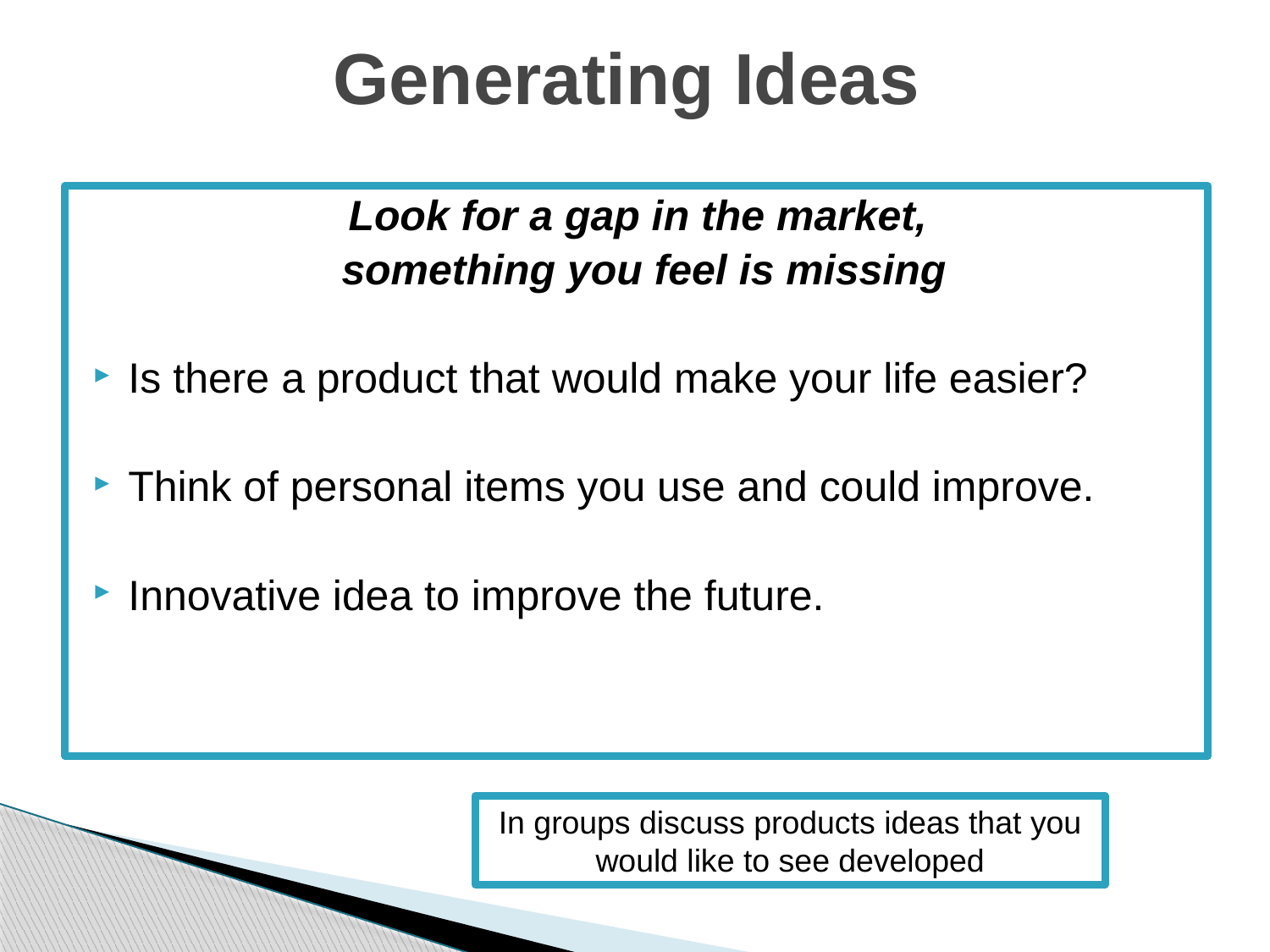

# Generating Ideas
Look for a gap in the market,
something you feel is missing

Is there a product that would make your life easier?

Think of personal items you use and could improve.

Innovative idea to improve the future.

In groups discuss products ideas that you would like to see developed